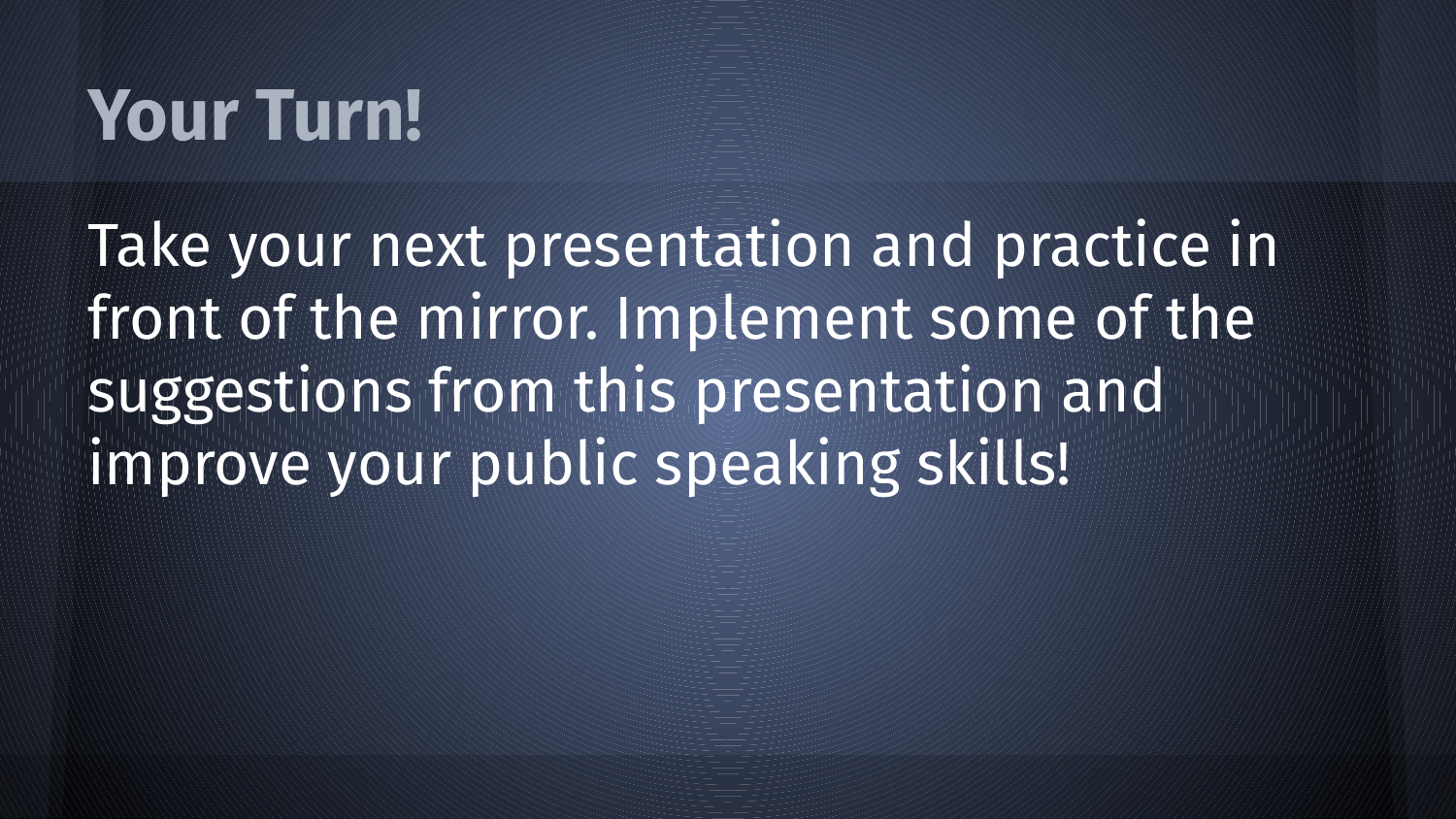

# Your Turn!
Take your next presentation and practice in front of the mirror. Implement some of the suggestions from this presentation and improve your public speaking skills!